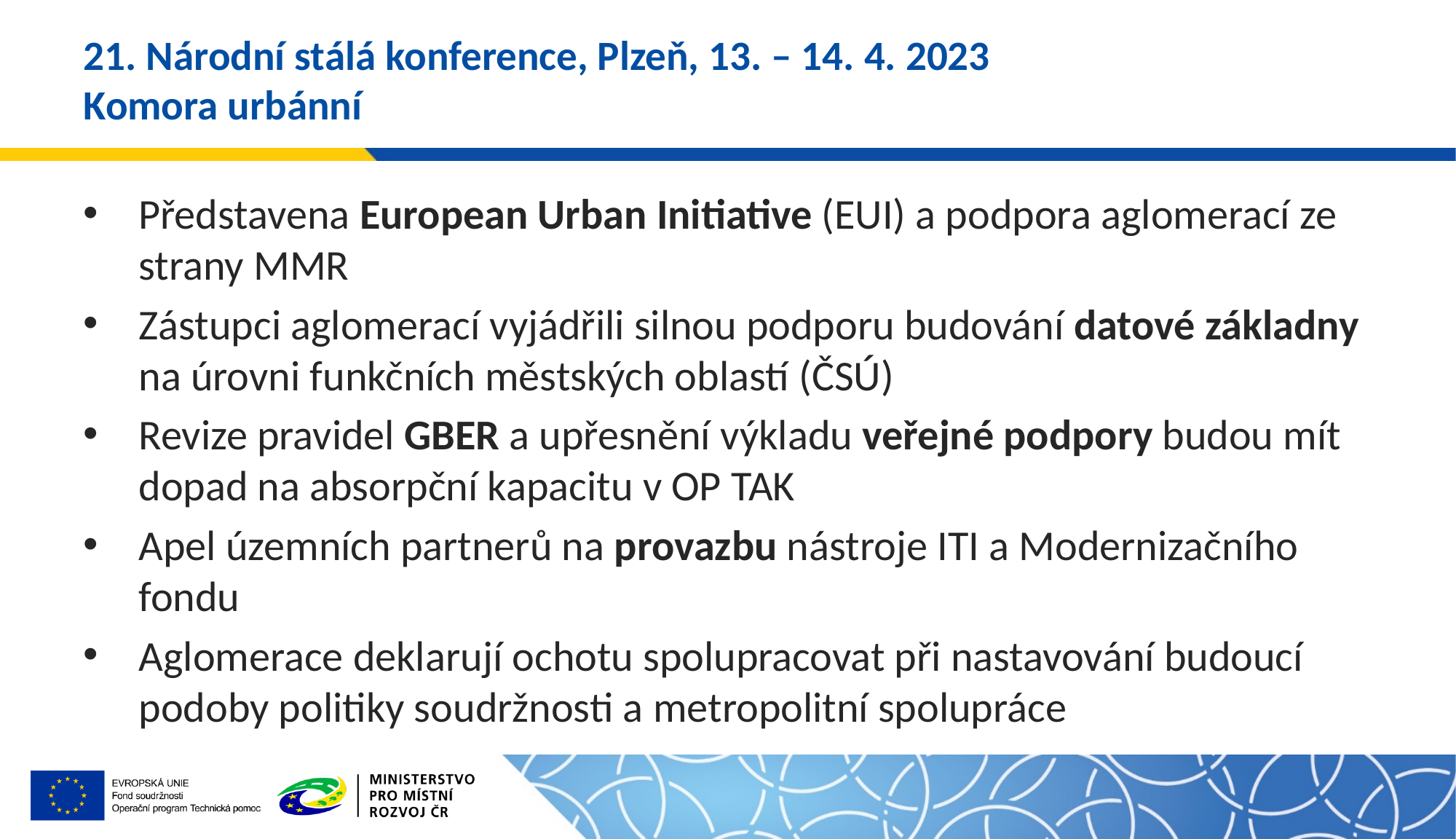

# 21. Národní stálá konference, Plzeň, 13. – 14. 4. 2023 Komora urbánní
Představena European Urban Initiative (EUI) a podpora aglomerací ze strany MMR
Zástupci aglomerací vyjádřili silnou podporu budování datové základny na úrovni funkčních městských oblastí (ČSÚ)
Revize pravidel GBER a upřesnění výkladu veřejné podpory budou mít dopad na absorpční kapacitu v OP TAK
Apel územních partnerů na provazbu nástroje ITI a Modernizačního fondu
Aglomerace deklarují ochotu spolupracovat při nastavování budoucí podoby politiky soudržnosti a metropolitní spolupráce